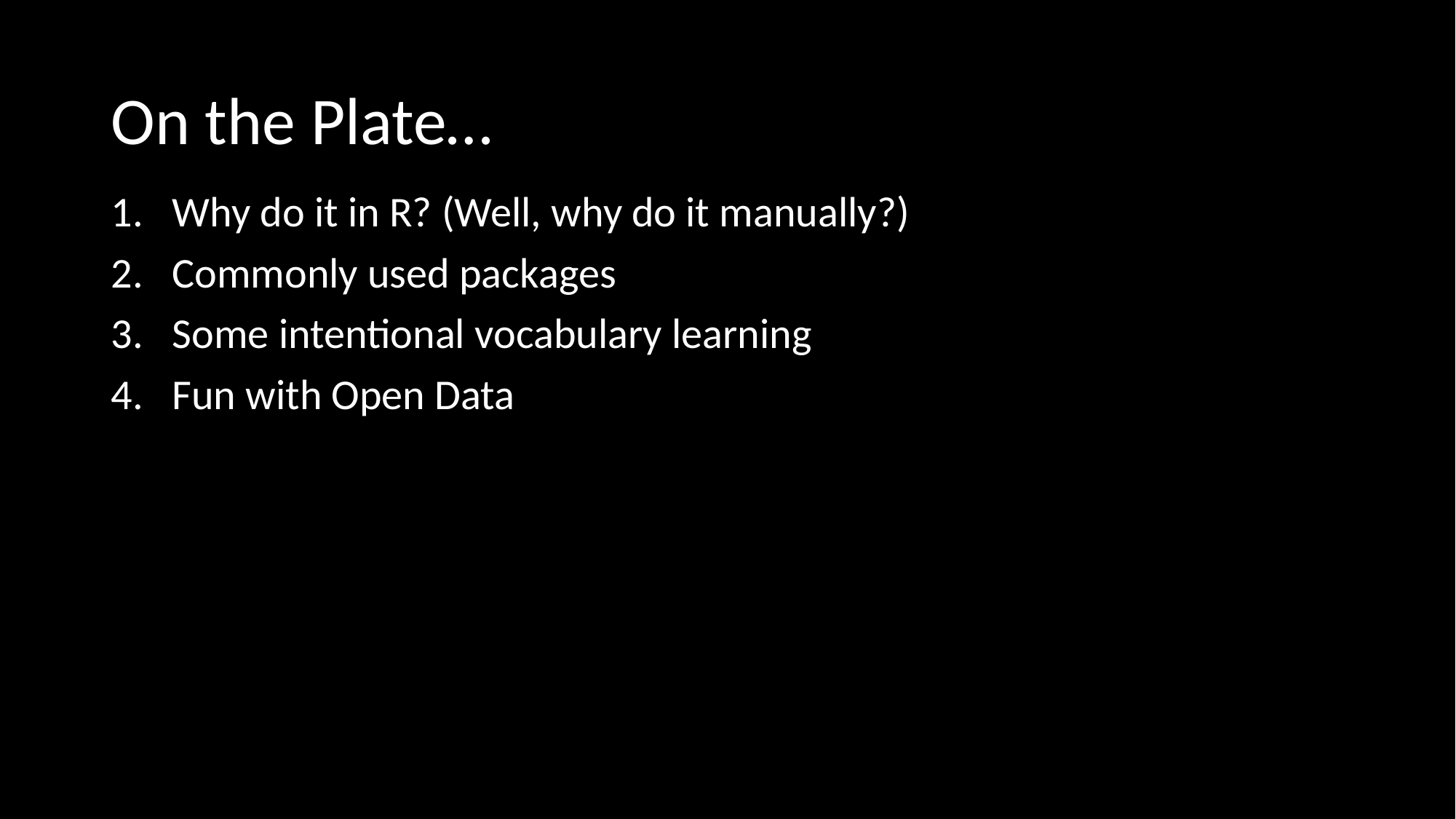

# On the Plate…
Why do it in R? (Well, why do it manually?)
Commonly used packages
Some intentional vocabulary learning
Fun with Open Data